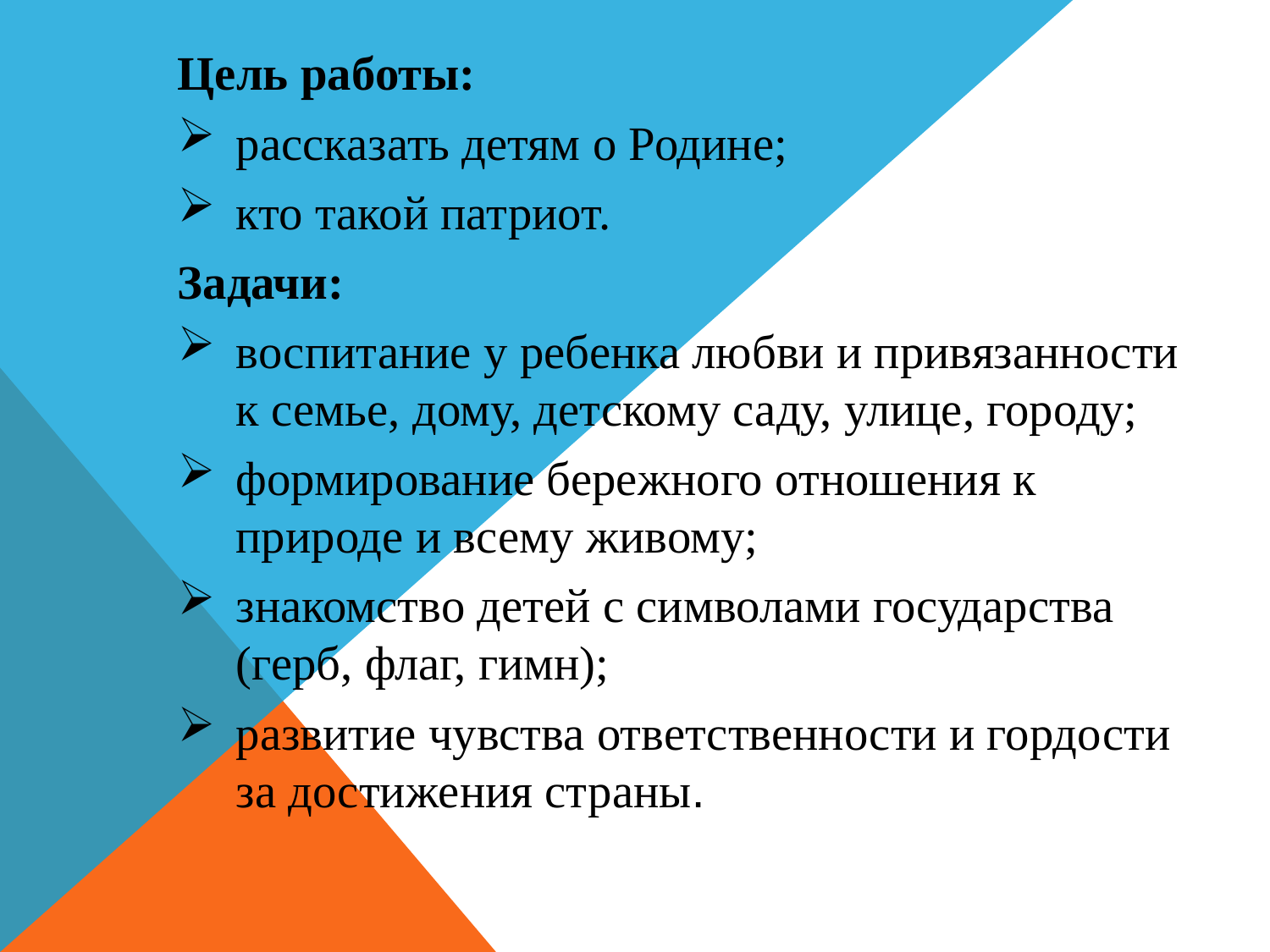

Цель работы:
рассказать детям о Родине;
кто такой патриот.
Задачи:
воспитание у ребенка любви и привязанности к семье, дому, детскому саду, улице, городу;
формирование бережного отношения к природе и всему живому;
знакомство детей с символами государства (герб, флаг, гимн);
развитие чувства ответственности и гордости за достижения страны.